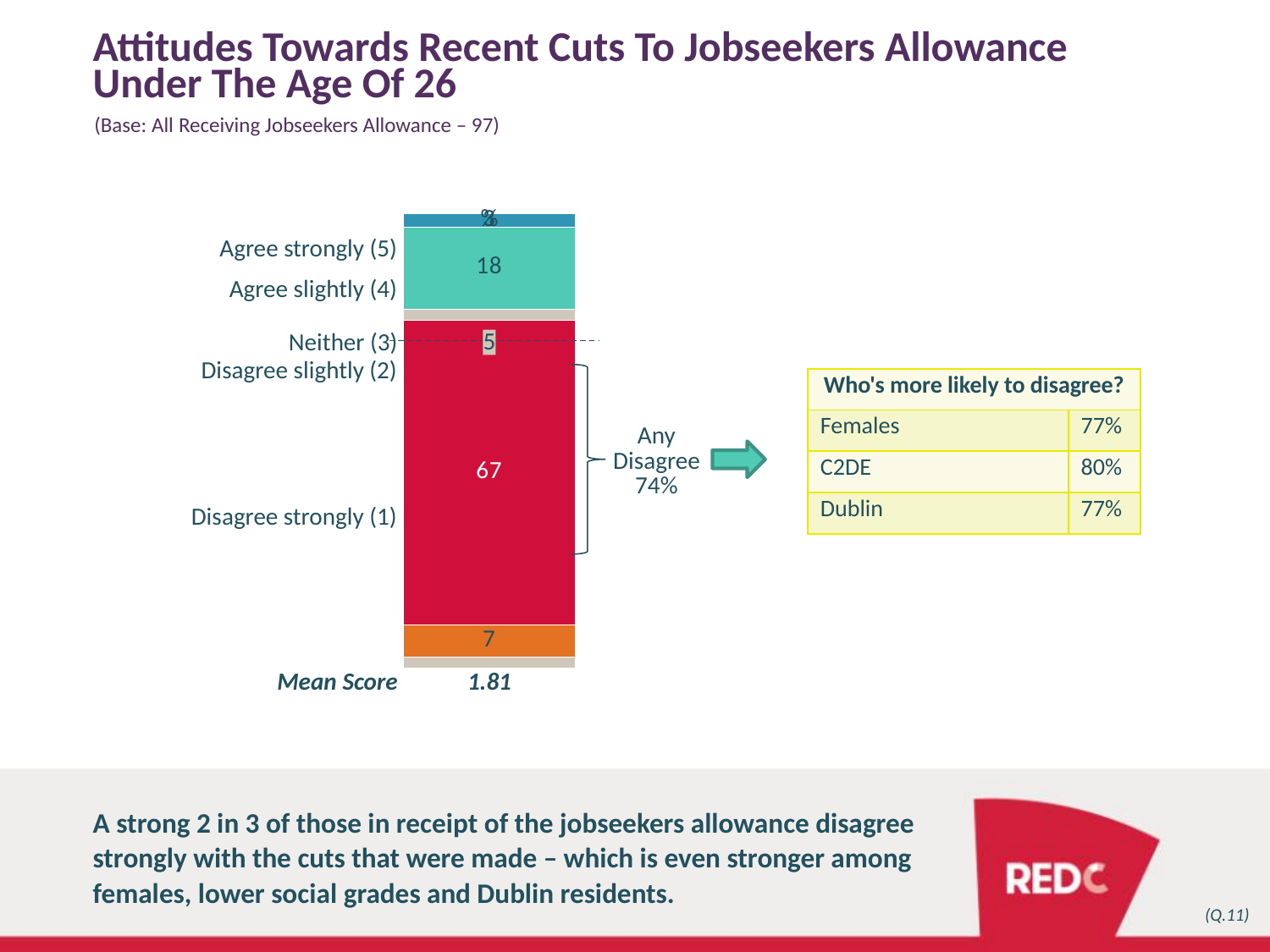

# Attitudes Towards Recent Cuts To Jobseekers Allowance Under The Age Of 26
(Base: All Receiving Jobseekers Allowance – 97)

### Chart

| Category | Column1 | Column2 | Column3 | Column4 | Column5 | Column6 |
|---|---|---|---|---|---|---|
|  | -2.5 | -7.0 | -67.0 | 2.5 | 18.0 | 3.0 |
%
Agree strongly (5)
Agree slightly (4)
5
Neither (3)
Disagree slightly (2)

| Who's more likely to disagree? |  |
| --- | --- |
| Females | 77% |
| C2DE | 80% |
| Dublin | 77% |
Any
Disagree
74%

Disagree strongly (1)
Mean Score
1.81
A strong 2 in 3 of those in receipt of the jobseekers allowance disagree strongly with the cuts that were made – which is even stronger among females, lower social grades and Dublin residents.
(Q.11)